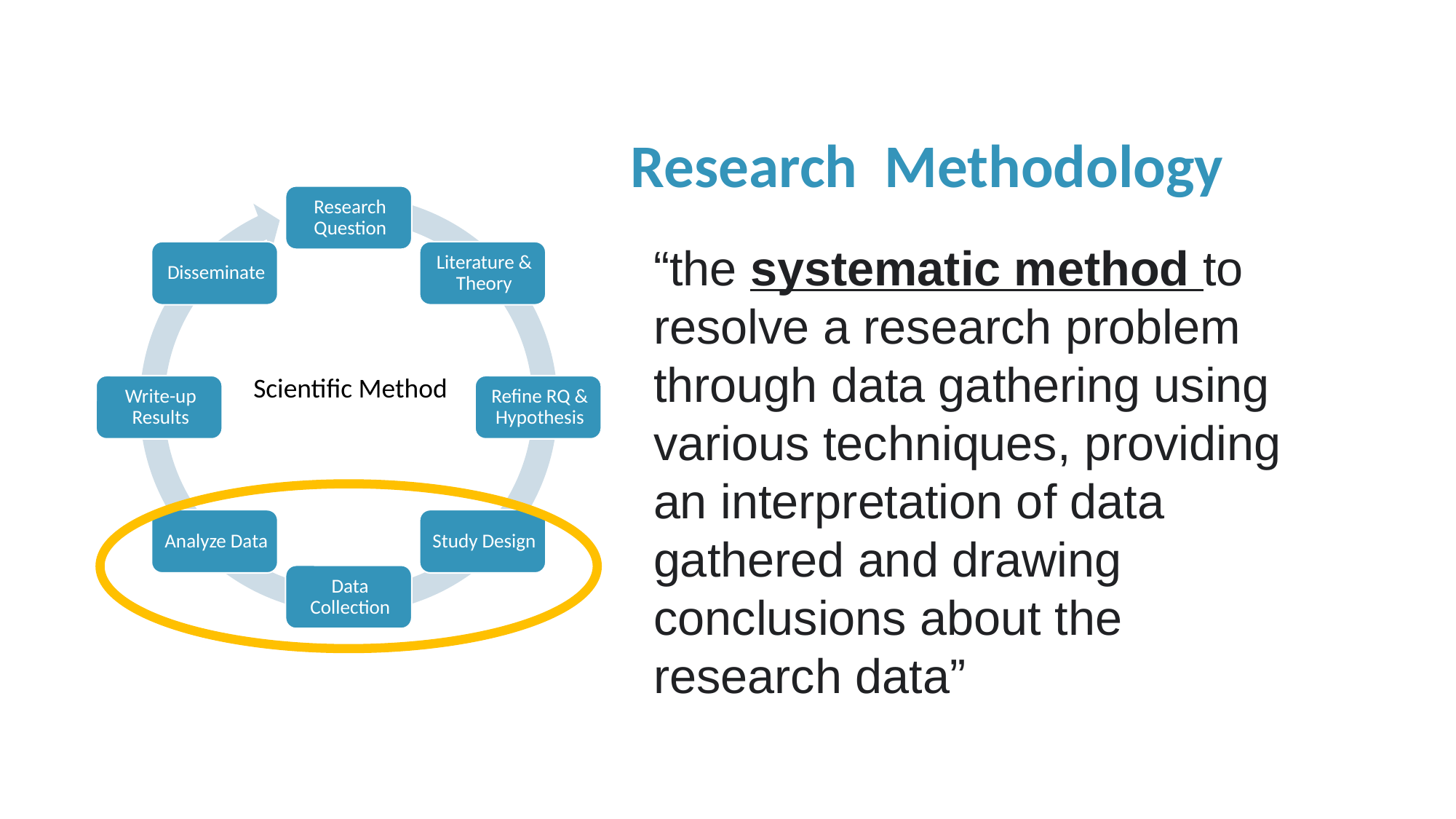

Research  Methodology
Research Question
Literature & Theory
Refine RQ & Hypothesis
Study Design
Data Collection
Analyze Data
Write-up Results
Disseminate
“the systematic method to resolve a research problem through data gathering using various techniques, providing an interpretation of data gathered and drawing conclusions about the research data”
# Scientific Method